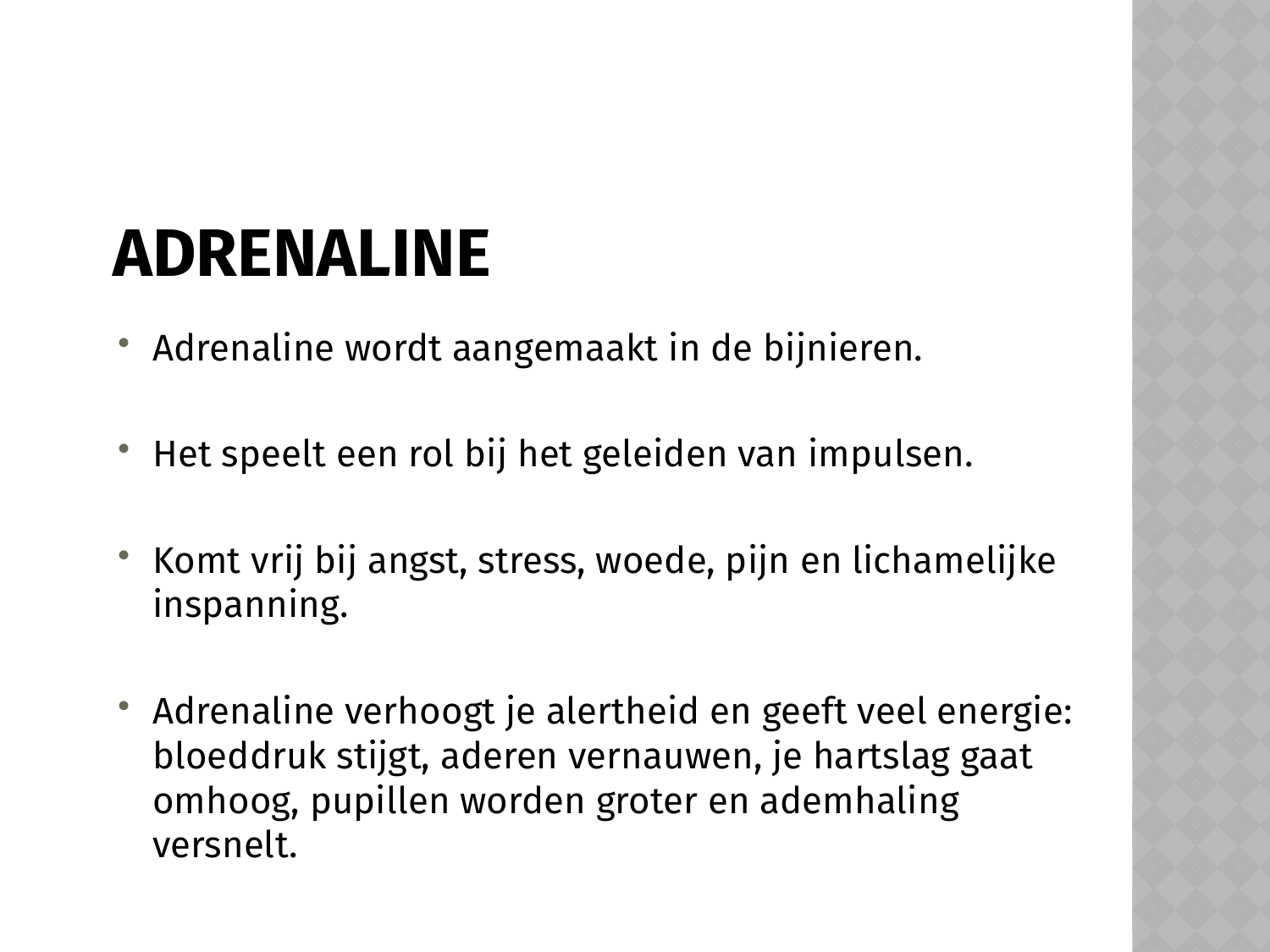

# Adrenaline
Adrenaline wordt aangemaakt in de bijnieren.

Het speelt een rol bij het geleiden van impulsen.

Komt vrij bij angst, stress, woede, pijn en lichamelijke inspanning.

Adrenaline verhoogt je alertheid en geeft veel energie: bloeddruk stijgt, aderen vernauwen, je hartslag gaat omhoog, pupillen worden groter en ademhaling versnelt.